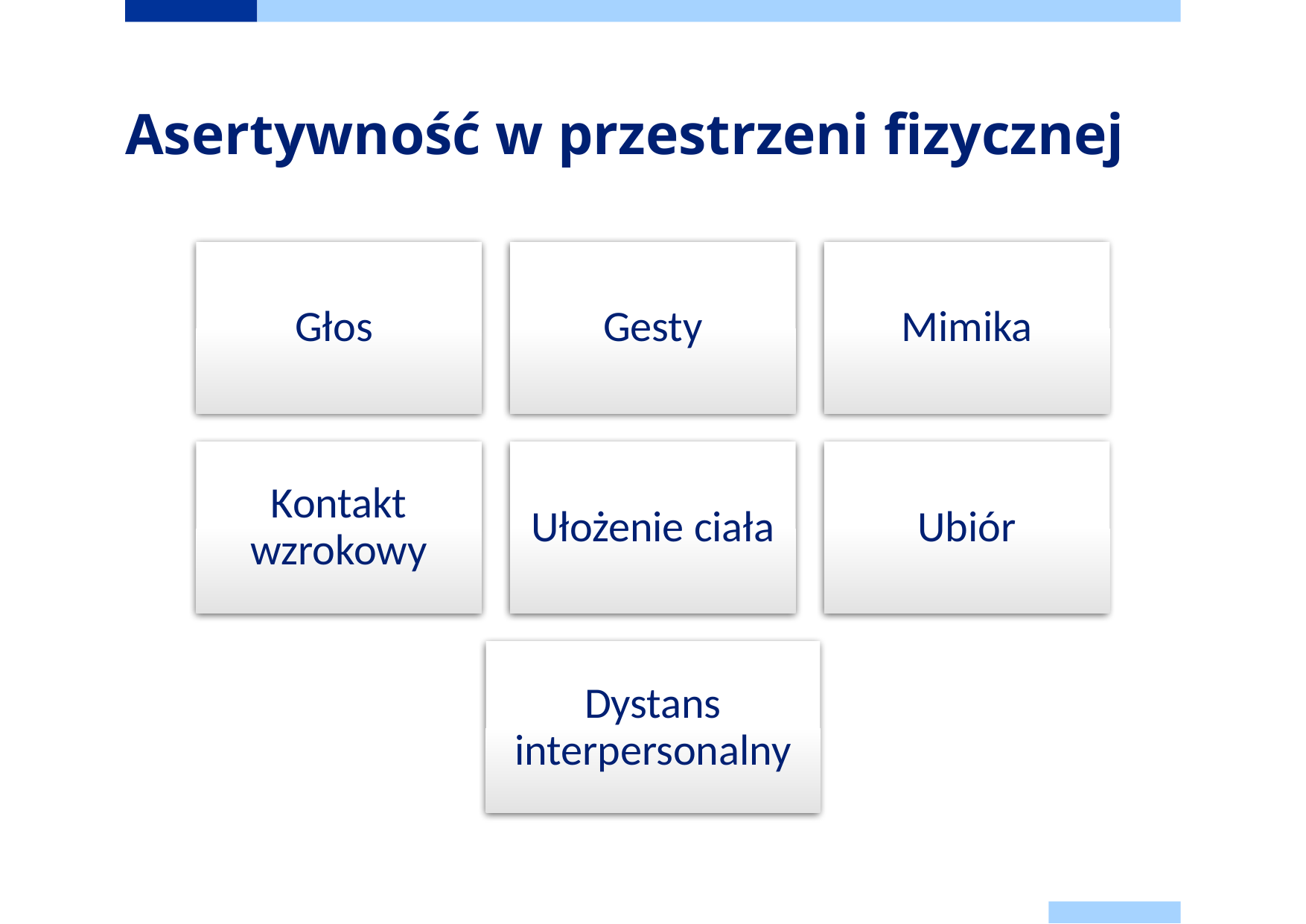

# Asertywność w przestrzeni fizycznej
Głos
Gesty
Mimika
Kontakt wzrokowy
Ułożenie ciała
Ubiór
Dystans interpersonalny